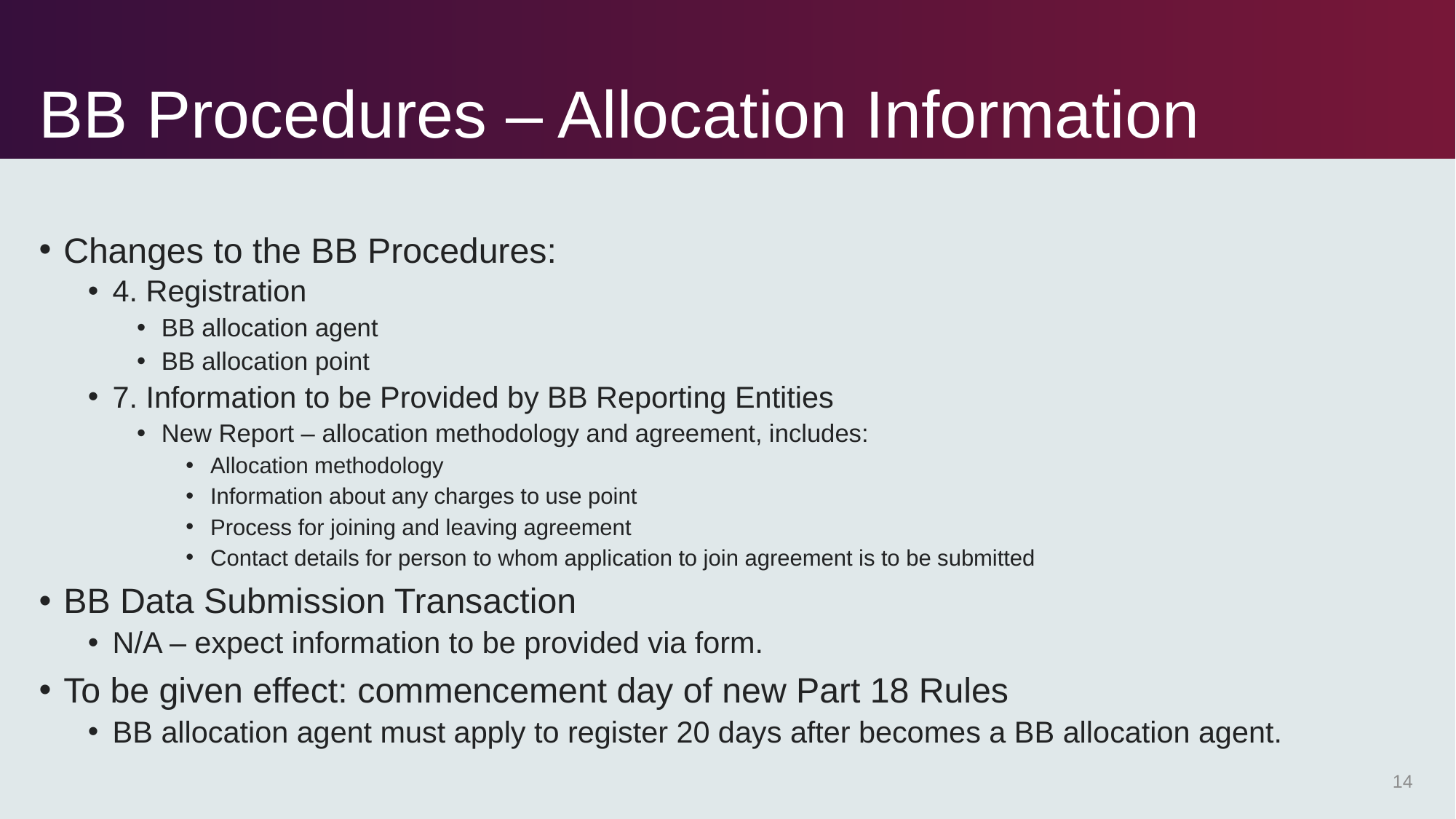

# BB Procedures – Allocation Information
Changes to the BB Procedures:
4. Registration
BB allocation agent
BB allocation point
7. Information to be Provided by BB Reporting Entities
New Report – allocation methodology and agreement, includes:
Allocation methodology
Information about any charges to use point
Process for joining and leaving agreement
Contact details for person to whom application to join agreement is to be submitted
BB Data Submission Transaction
N/A – expect information to be provided via form.
To be given effect: commencement day of new Part 18 Rules
BB allocation agent must apply to register 20 days after becomes a BB allocation agent.

14